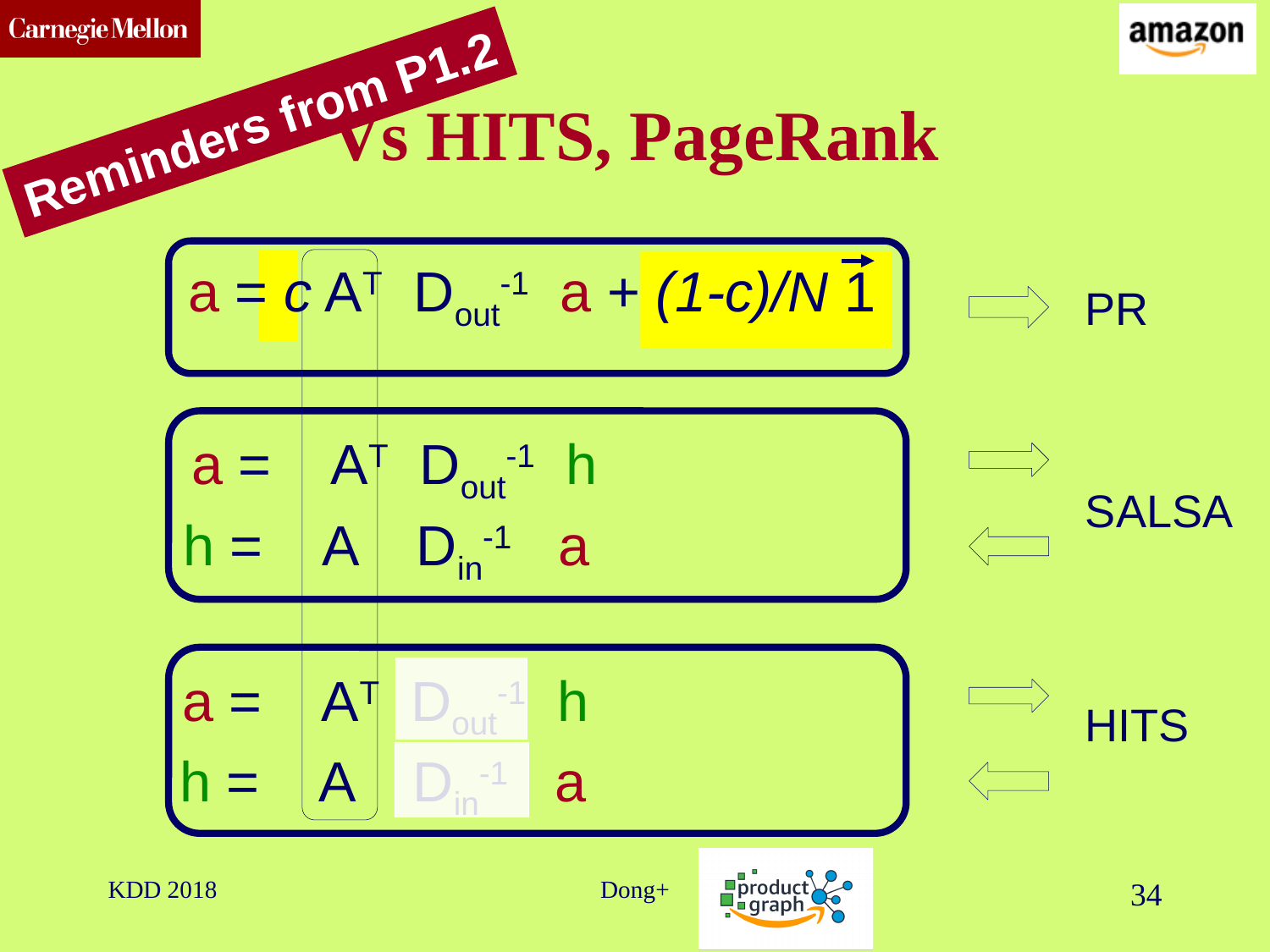

# Vs HITS, PageRank
Reminders from P1.2

a = c AT  Dout-1  a + (1-c)/N 1

PR

a =    AT  Dout-1  h

h =    A    Din-1   a

SALSA

a =    AT  Dout-1  h

h =    A    Din-1   a

HITS

KDD 2018
Dong+
34